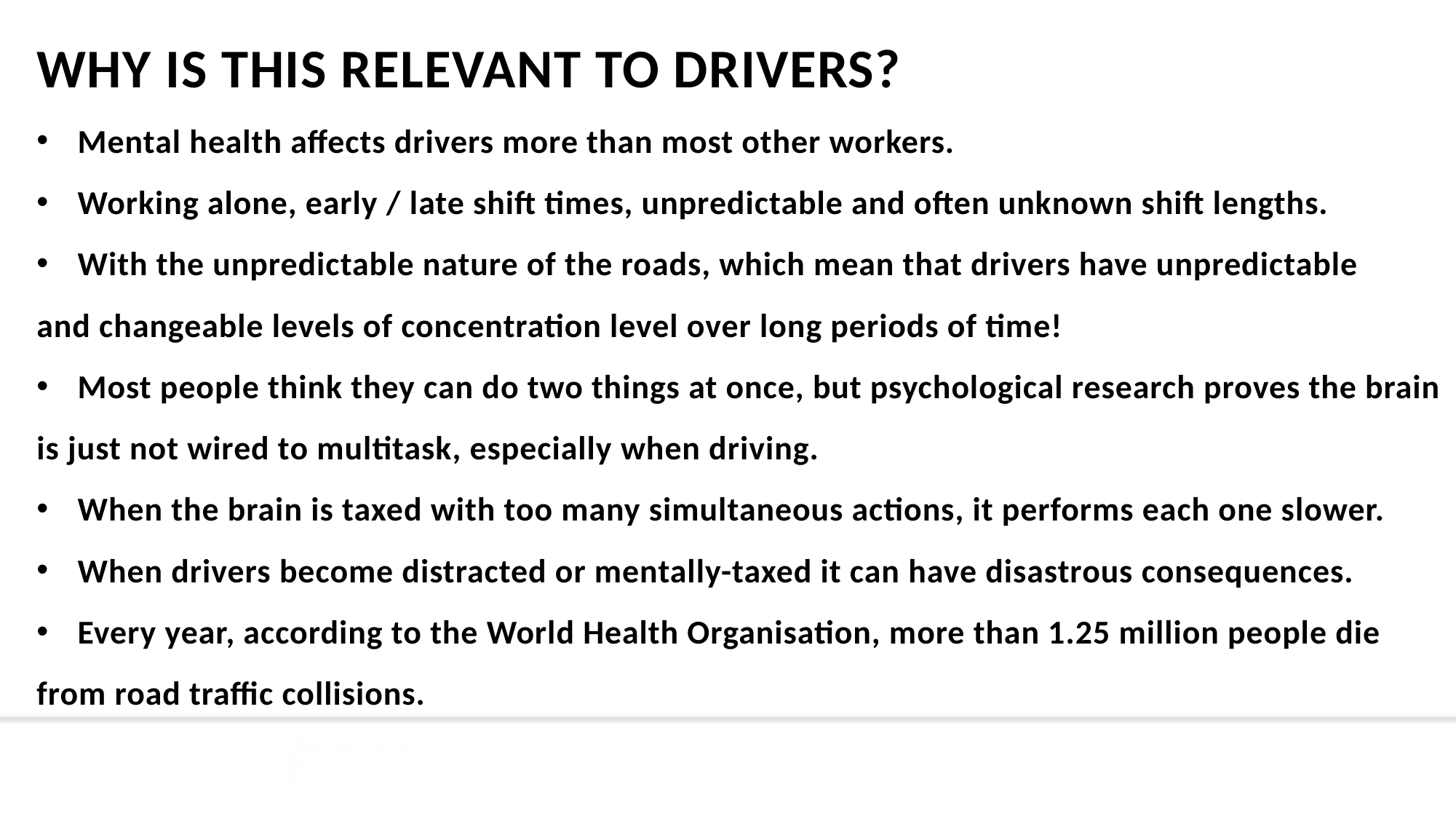

Why is this relevant to drivers?
Mental health affects drivers more than most other workers.
Working alone, early / late shift times, unpredictable and often unknown shift lengths.
With the unpredictable nature of the roads, which mean that drivers have unpredictable
and changeable levels of concentration level over long periods of time!
Most people think they can do two things at once, but psychological research proves the brain
is just not wired to multitask, especially when driving.
When the brain is taxed with too many simultaneous actions, it performs each one slower.
When drivers become distracted or mentally-taxed it can have disastrous consequences.
Every year, according to the World Health Organisation, more than 1.25 million people die
from road traffic collisions.